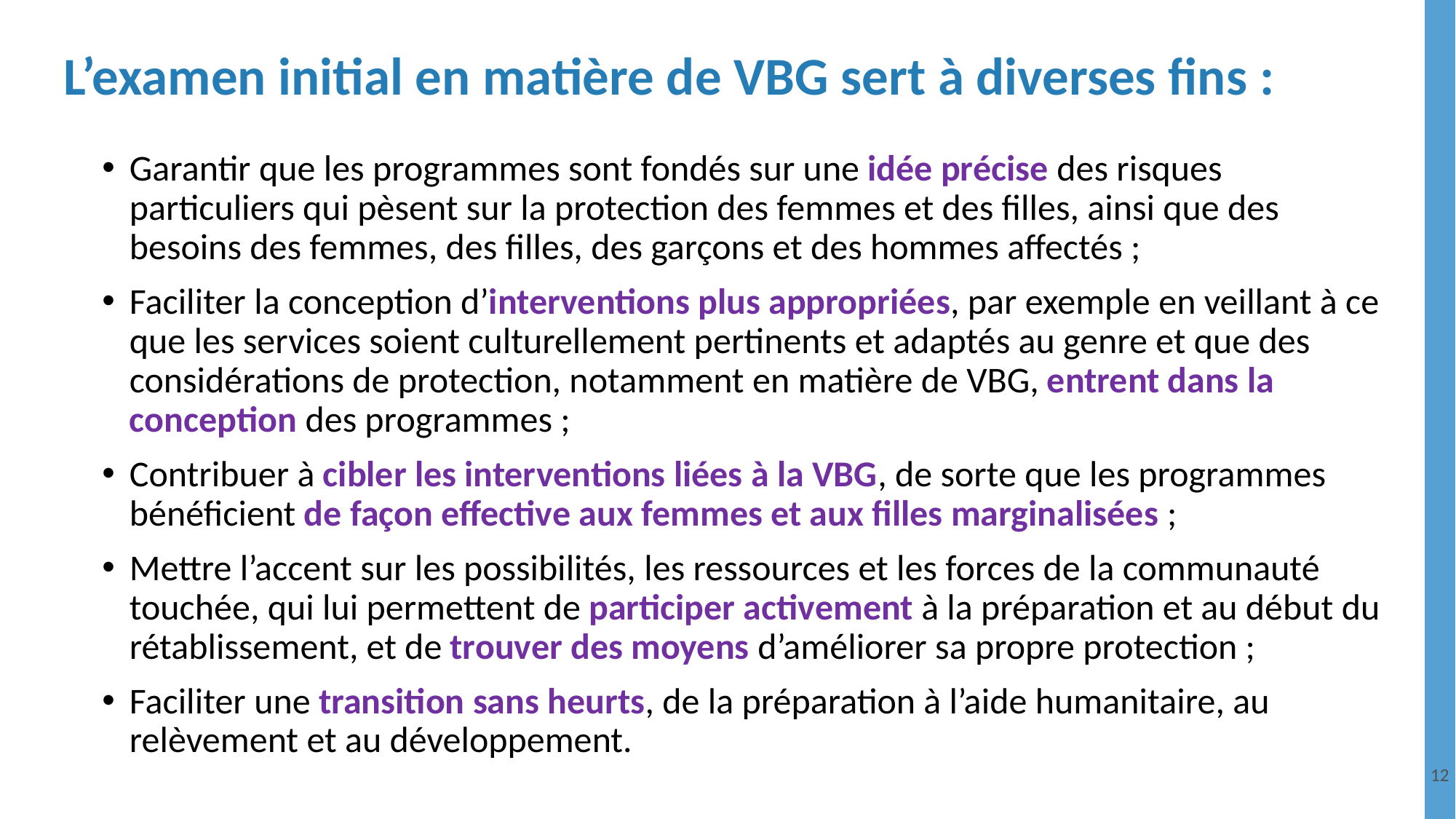

# L’examen initial en matière de VBG sert à diverses fins :
Garantir que les programmes sont fondés sur une idée précise des risques particuliers qui pèsent sur la protection des femmes et des filles, ainsi que des besoins des femmes, des filles, des garçons et des hommes affectés ;
Faciliter la conception d’interventions plus appropriées, par exemple en veillant à ce que les services soient culturellement pertinents et adaptés au genre et que des considérations de protection, notamment en matière de VBG, entrent dans la conception des programmes ;
Contribuer à cibler les interventions liées à la VBG, de sorte que les programmes bénéficient de façon effective aux femmes et aux filles marginalisées ;
Mettre l’accent sur les possibilités, les ressources et les forces de la communauté touchée, qui lui permettent de participer activement à la préparation et au début du rétablissement, et de trouver des moyens d’améliorer sa propre protection ;
Faciliter une transition sans heurts, de la préparation à l’aide humanitaire, au relèvement et au développement.